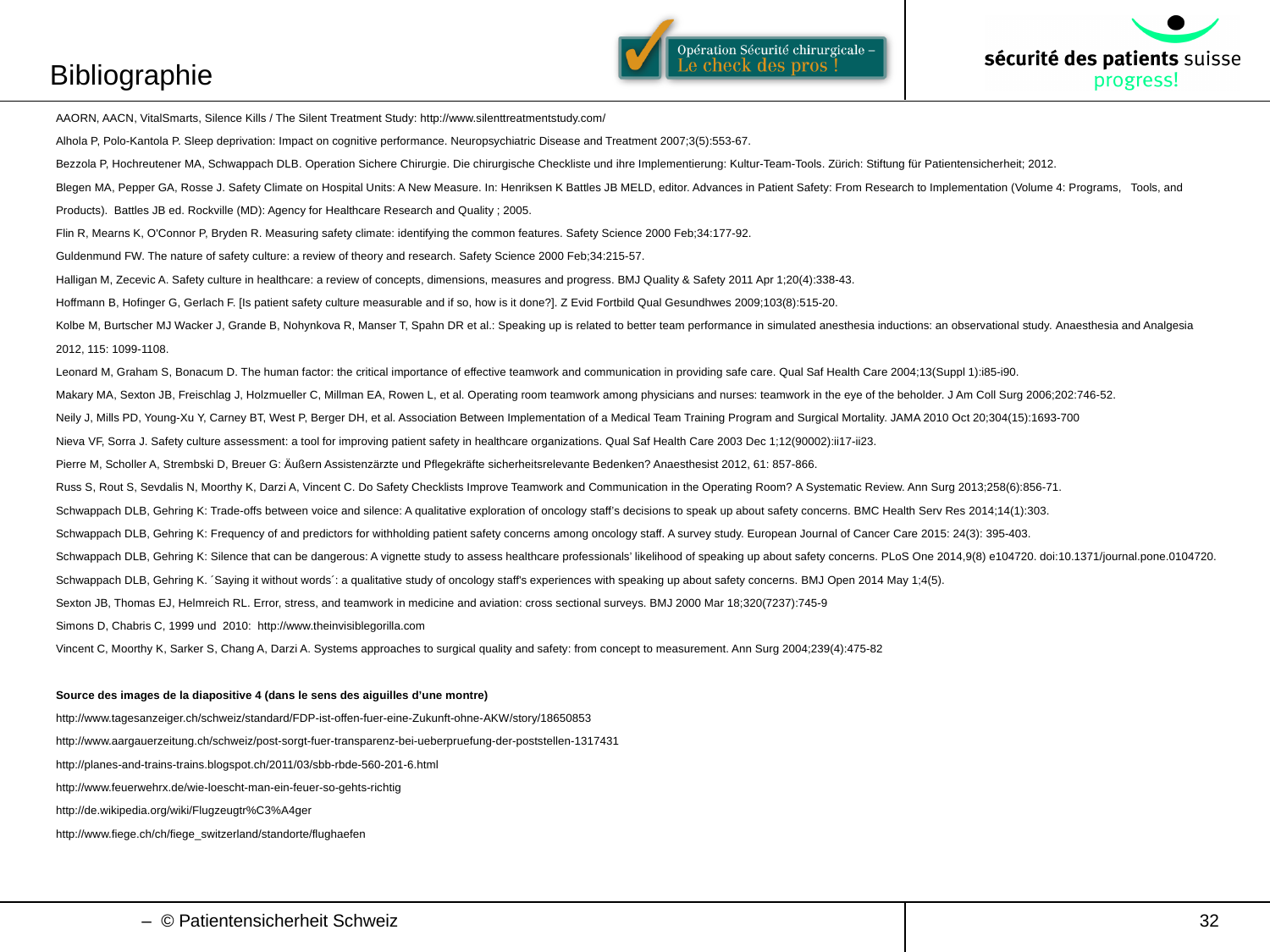

Bibliographie
AAORN, AACN, VitalSmarts, Silence Kills / The Silent Treatment Study: http://www.silenttreatmentstudy.com/
Alhola P, Polo-Kantola P. Sleep deprivation: Impact on cognitive performance. Neuropsychiatric Disease and Treatment 2007;3(5):553-67.
Bezzola P, Hochreutener MA, Schwappach DLB. Operation Sichere Chirurgie. Die chirurgische Checkliste und ihre Implementierung: Kultur-Team-Tools. Zürich: Stiftung für Patientensicherheit; 2012.
Blegen MA, Pepper GA, Rosse J. Safety Climate on Hospital Units: A New Measure. In: Henriksen K Battles JB MELD, editor. Advances in Patient Safety: From Research to Implementation (Volume 4: Programs,   Tools, and Products).  Battles JB ed. Rockville (MD): Agency for Healthcare Research and Quality ; 2005.
Flin R, Mearns K, O'Connor P, Bryden R. Measuring safety climate: identifying the common features. Safety Science 2000 Feb;34:177-92.
Guldenmund FW. The nature of safety culture: a review of theory and research. Safety Science 2000 Feb;34:215-57.
Halligan M, Zecevic A. Safety culture in healthcare: a review of concepts, dimensions, measures and progress. BMJ Quality & Safety 2011 Apr 1;20(4):338-43.
Hoffmann B, Hofinger G, Gerlach F. [Is patient safety culture measurable and if so, how is it done?]. Z Evid Fortbild Qual Gesundhwes 2009;103(8):515-20.
Kolbe M, Burtscher MJ Wacker J, Grande B, Nohynkova R, Manser T, Spahn DR et al.: Speaking up is related to better team performance in simulated anesthesia inductions: an observational study. Anaesthesia and Analgesia 2012, 115: 1099-1108.
Leonard M, Graham S, Bonacum D. The human factor: the critical importance of effective teamwork and communication in providing safe care. Qual Saf Health Care 2004;13(Suppl 1):i85-i90.
Makary MA, Sexton JB, Freischlag J, Holzmueller C, Millman EA, Rowen L, et al. Operating room teamwork among physicians and nurses: teamwork in the eye of the beholder. J Am Coll Surg 2006;202:746-52.
Neily J, Mills PD, Young-Xu Y, Carney BT, West P, Berger DH, et al. Association Between Implementation of a Medical Team Training Program and Surgical Mortality. JAMA 2010 Oct 20;304(15):1693-700
Nieva VF, Sorra J. Safety culture assessment: a tool for improving patient safety in healthcare organizations. Qual Saf Health Care 2003 Dec 1;12(90002):ii17-ii23.
Pierre M, Scholler A, Strembski D, Breuer G: Äußern Assistenzärzte und Pflegekräfte sicherheitsrelevante Bedenken? Anaesthesist 2012, 61: 857-866.
Russ S, Rout S, Sevdalis N, Moorthy K, Darzi A, Vincent C. Do Safety Checklists Improve Teamwork and Communication in the Operating Room? A Systematic Review. Ann Surg 2013;258(6):856-71.
Schwappach DLB, Gehring K: Trade-offs between voice and silence: A qualitative exploration of oncology staff’s decisions to speak up about safety concerns. BMC Health Serv Res 2014;14(1):303.
Schwappach DLB, Gehring K: Frequency of and predictors for withholding patient safety concerns among oncology staff. A survey study. European Journal of Cancer Care 2015: 24(3): 395-403.
Schwappach DLB, Gehring K: Silence that can be dangerous: A vignette study to assess healthcare professionals’ likelihood of speaking up about safety concerns. PLoS One 2014,9(8) e104720. doi:10.1371/journal.pone.0104720.
Schwappach DLB, Gehring K. ´Saying it without words´: a qualitative study of oncology staff's experiences with speaking up about safety concerns. BMJ Open 2014 May 1;4(5).
Sexton JB, Thomas EJ, Helmreich RL. Error, stress, and teamwork in medicine and aviation: cross sectional surveys. BMJ 2000 Mar 18;320(7237):745-9
Simons D, Chabris C, 1999 und  2010:  http://www.theinvisiblegorilla.com
Vincent C, Moorthy K, Sarker S, Chang A, Darzi A. Systems approaches to surgical quality and safety: from concept to measurement. Ann Surg 2004;239(4):475-82

Source des images de la diapositive 4 (dans le sens des aiguilles d’une montre)
http://www.tagesanzeiger.ch/schweiz/standard/FDP-ist-offen-fuer-eine-Zukunft-ohne-AKW/story/18650853
http://www.aargauerzeitung.ch/schweiz/post-sorgt-fuer-transparenz-bei-ueberpruefung-der-poststellen-1317431
http://planes-and-trains-trains.blogspot.ch/2011/03/sbb-rbde-560-201-6.html
http://www.feuerwehrx.de/wie-loescht-man-ein-feuer-so-gehts-richtig
http://de.wikipedia.org/wiki/Flugzeugtr%C3%A4ger
http://www.fiege.ch/ch/fiege_switzerland/standorte/flughaefen

32